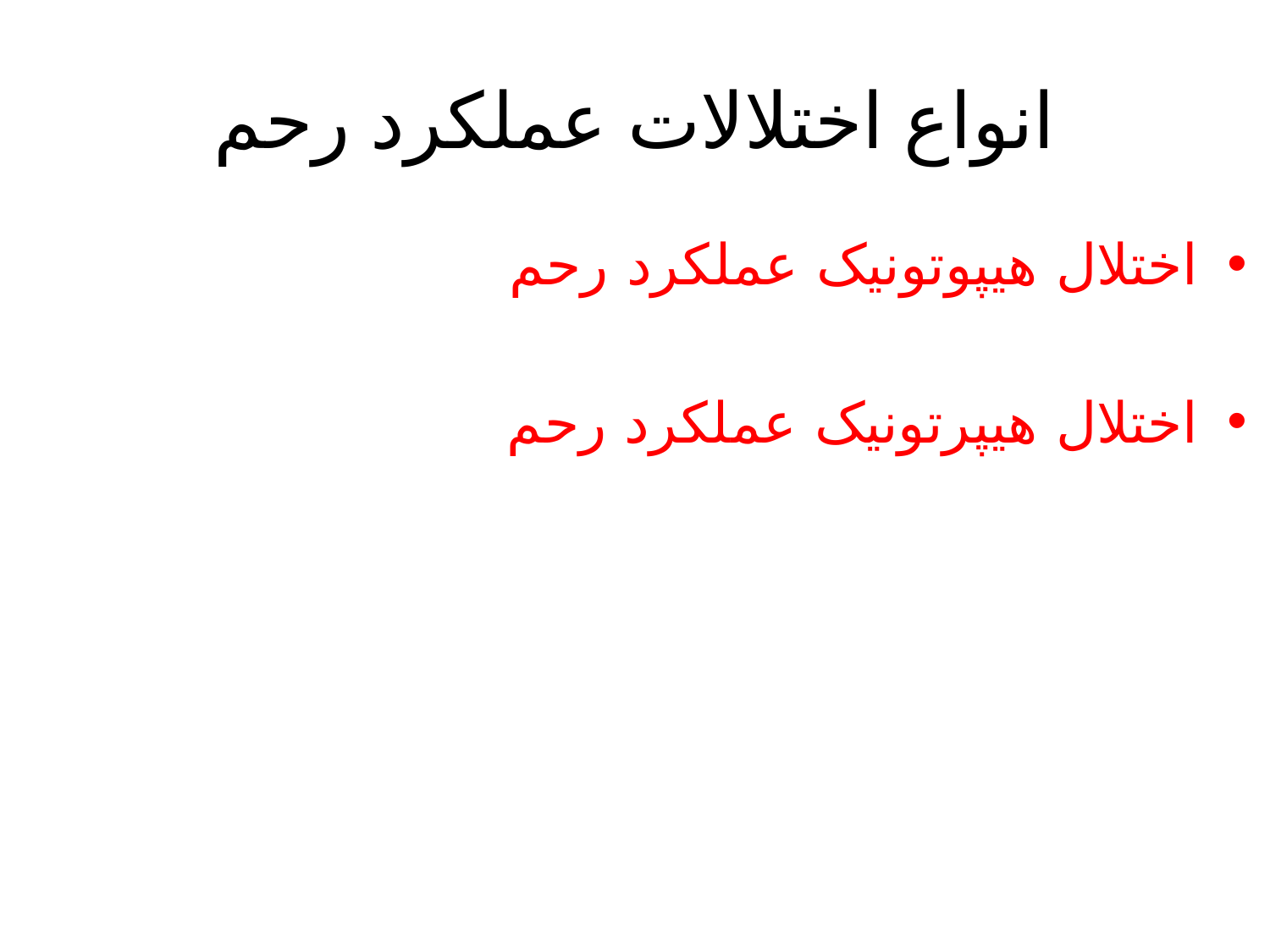

# انواع اختلالات عملکرد رحم
اختلال هیپوتونیک عملکرد رحم

اختلال هیپرتونیک عملکرد رحم